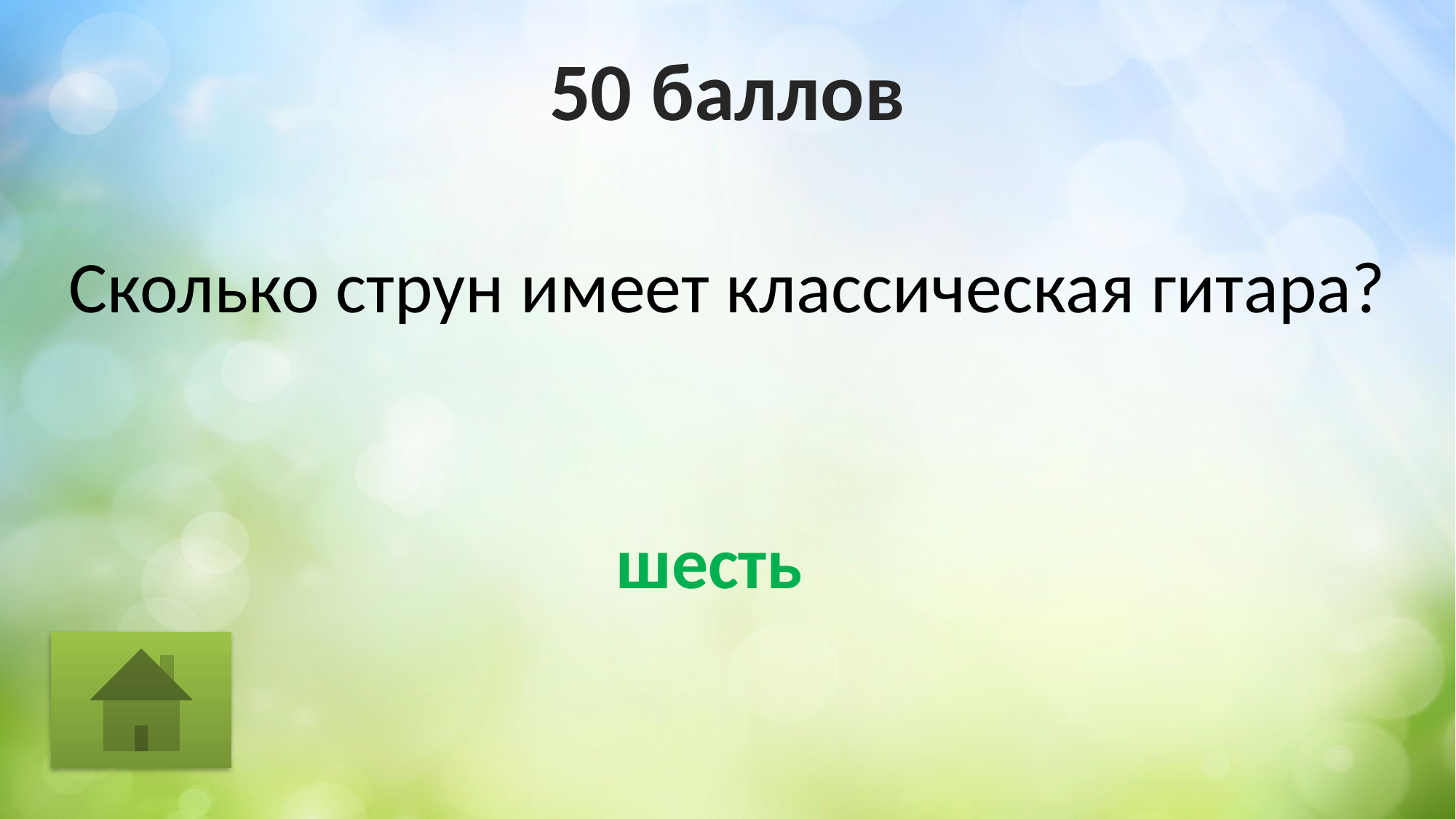

# 50 баллов
Сколько струн имеет классическая гитара?
шесть